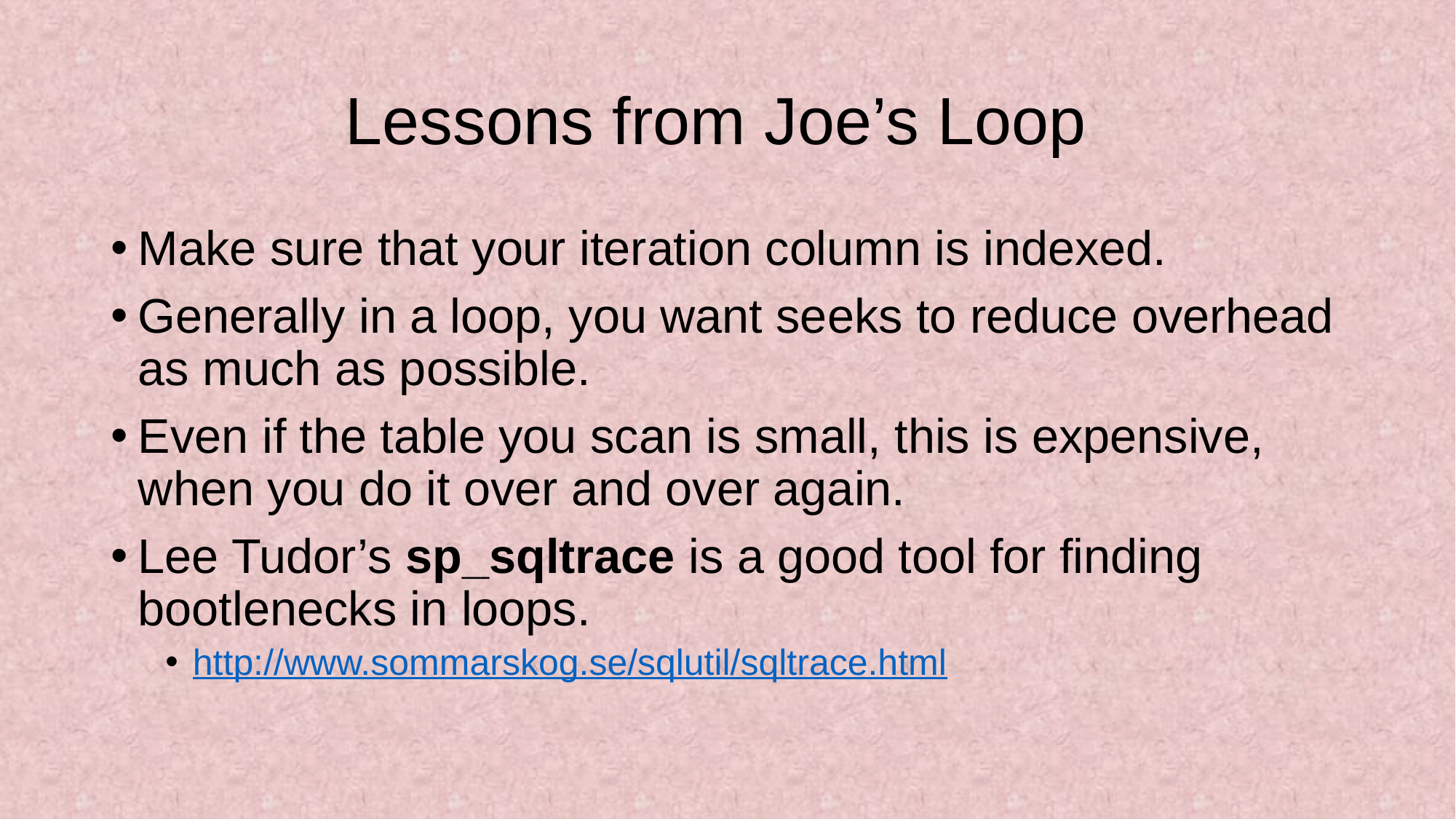

# Lessons from Joe’s Loop
Make sure that your iteration column is indexed.
Generally in a loop, you want seeks to reduce overhead as much as possible.
Even if the table you scan is small, this is expensive, when you do it over and over again.
Lee Tudor’s sp_sqltrace is a good tool for finding bootlenecks in loops.
http://www.sommarskog.se/sqlutil/sqltrace.html